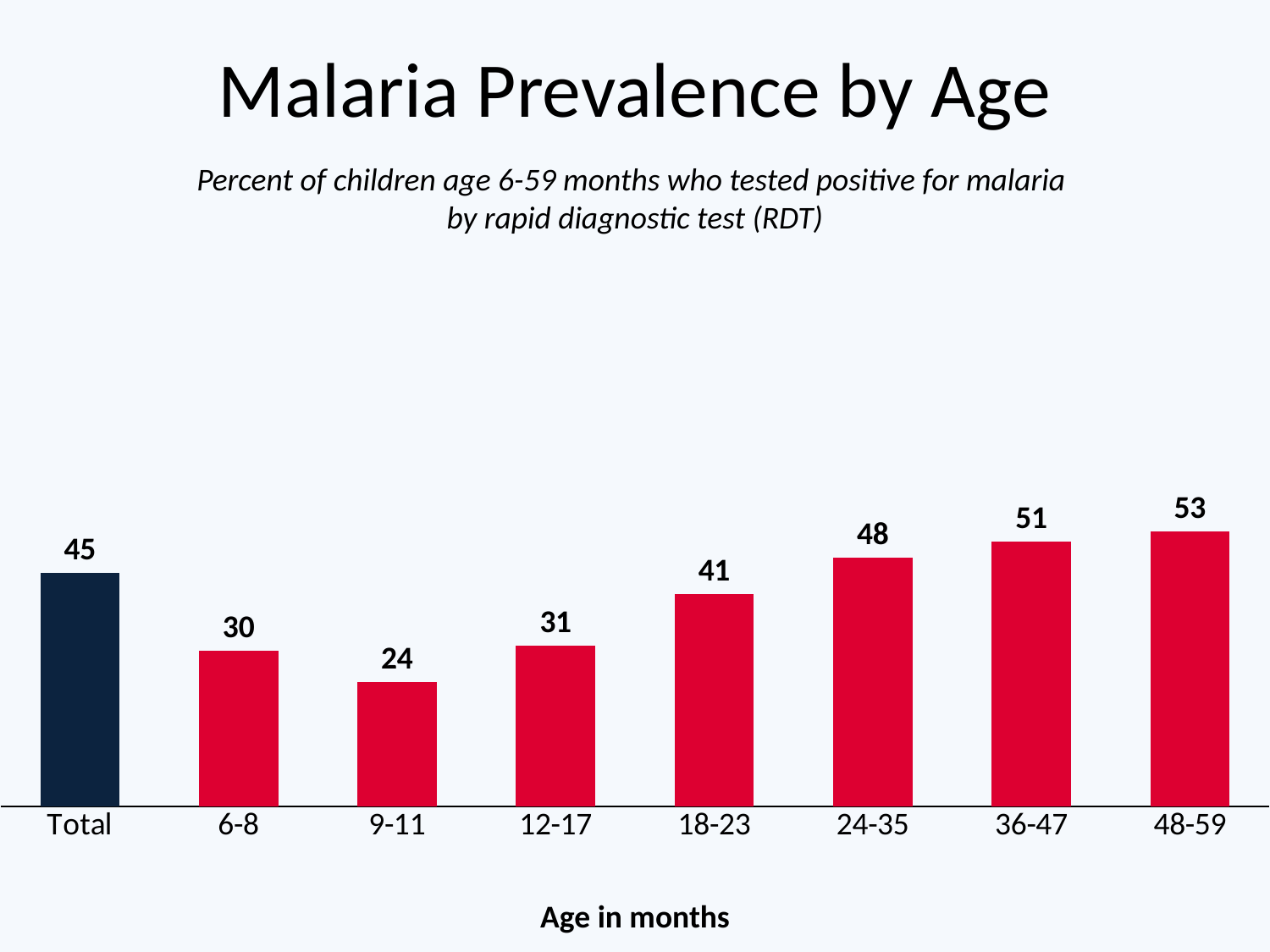

# Malaria Prevalence by Age
Percent of children age 6-59 months who tested positive for malaria
by rapid diagnostic test (RDT)

### Chart

| Category | RDT |
|---|---|
| Total | 45.0 |
| 6-8 | 30.0 |
| 9-11 | 24.0 |
| 12-17 | 31.0 |
| 18-23 | 41.0 |
| 24-35 | 48.0 |
| 36-47 | 51.0 |
| 48-59 | 53.0 |
Age in months